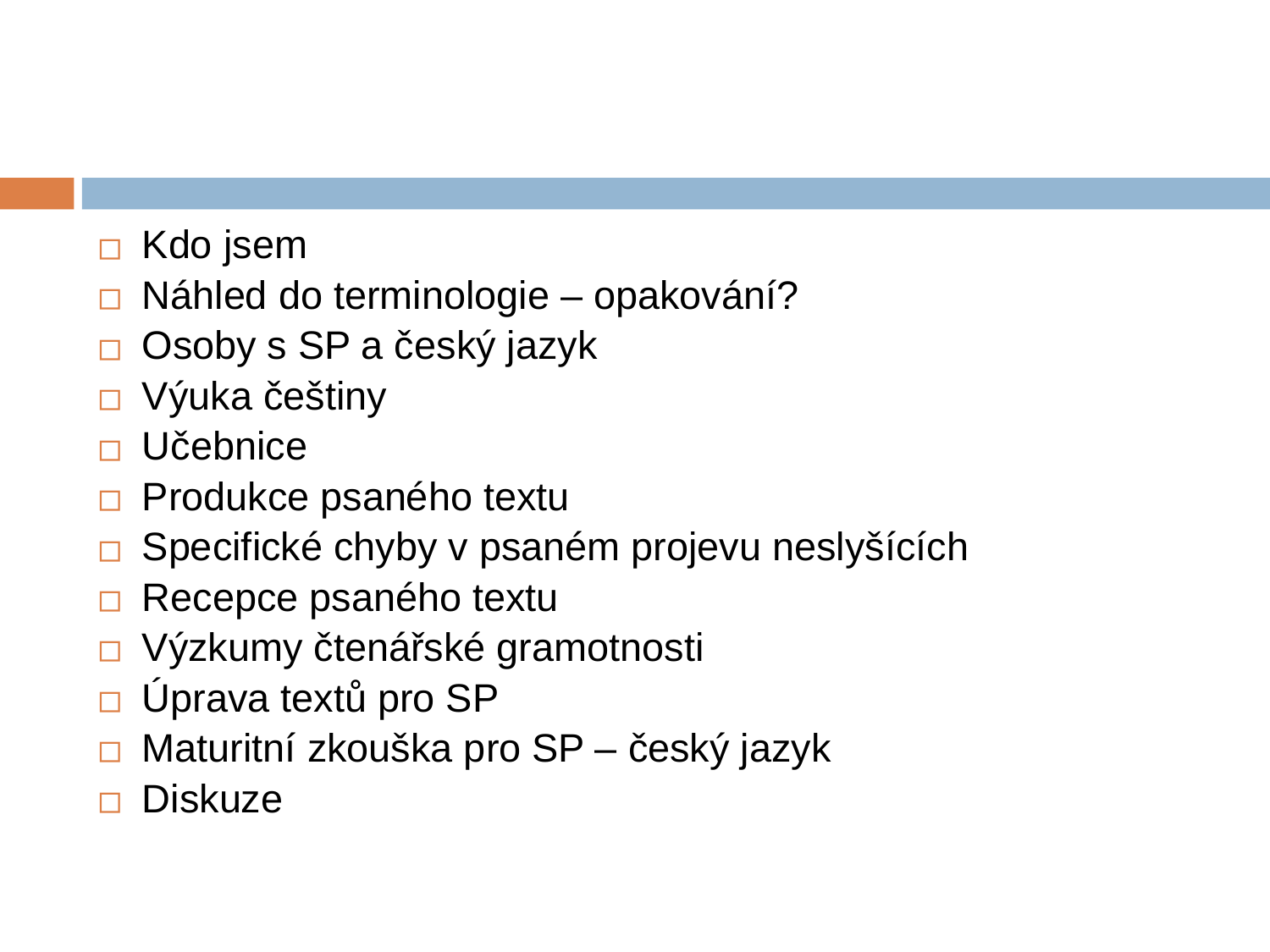

#
Kdo jsem
Náhled do terminologie – opakování?
Osoby s SP a český jazyk
Výuka češtiny
Učebnice
Produkce psaného textu
Specifické chyby v psaném projevu neslyšících
Recepce psaného textu
Výzkumy čtenářské gramotnosti
Úprava textů pro SP
Maturitní zkouška pro SP – český jazyk
Diskuze